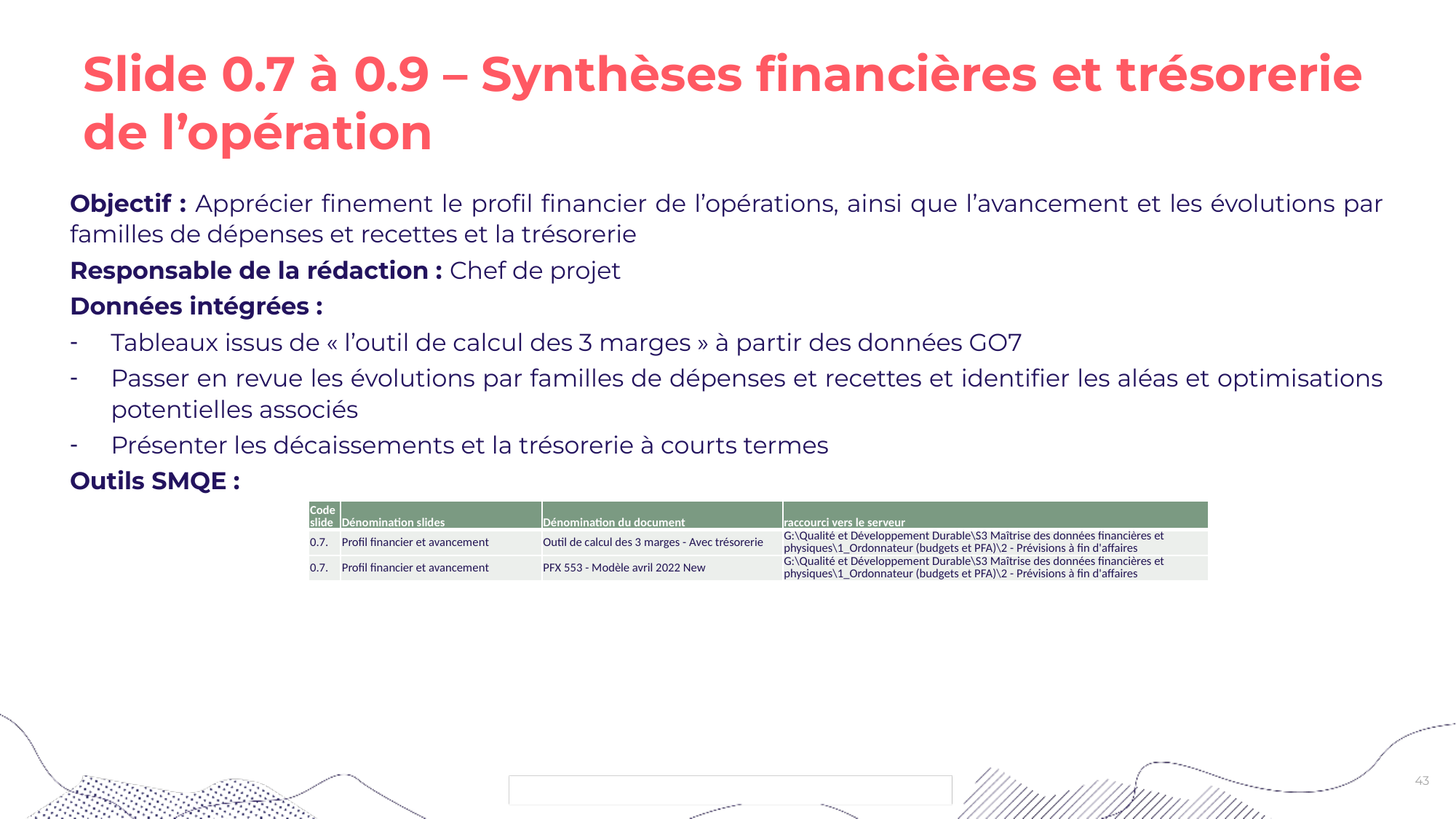

# Slide 0.7 à 0.9 – Synthèses financières et trésorerie de l’opération
Objectif : Apprécier finement le profil financier de l’opérations, ainsi que l’avancement et les évolutions par familles de dépenses et recettes et la trésorerie
Responsable de la rédaction : Chef de projet
Données intégrées :
Tableaux issus de « l’outil de calcul des 3 marges » à partir des données GO7
Passer en revue les évolutions par familles de dépenses et recettes et identifier les aléas et optimisations potentielles associés
Présenter les décaissements et la trésorerie à courts termes
Outils SMQE :

| Code slide | Dénomination slides | Dénomination du document | raccourci vers le serveur |
| --- | --- | --- | --- |
| 0.7. | Profil financier et avancement | Outil de calcul des 3 marges - Avec trésorerie | G:\Qualité et Développement Durable\S3 Maîtrise des données financières et physiques\1\_Ordonnateur (budgets et PFA)\2 - Prévisions à fin d'affaires |
| 0.7. | Profil financier et avancement | PFX 553 - Modèle avril 2022 New | G:\Qualité et Développement Durable\S3 Maîtrise des données financières et physiques\1\_Ordonnateur (budgets et PFA)\2 - Prévisions à fin d'affaires |
43